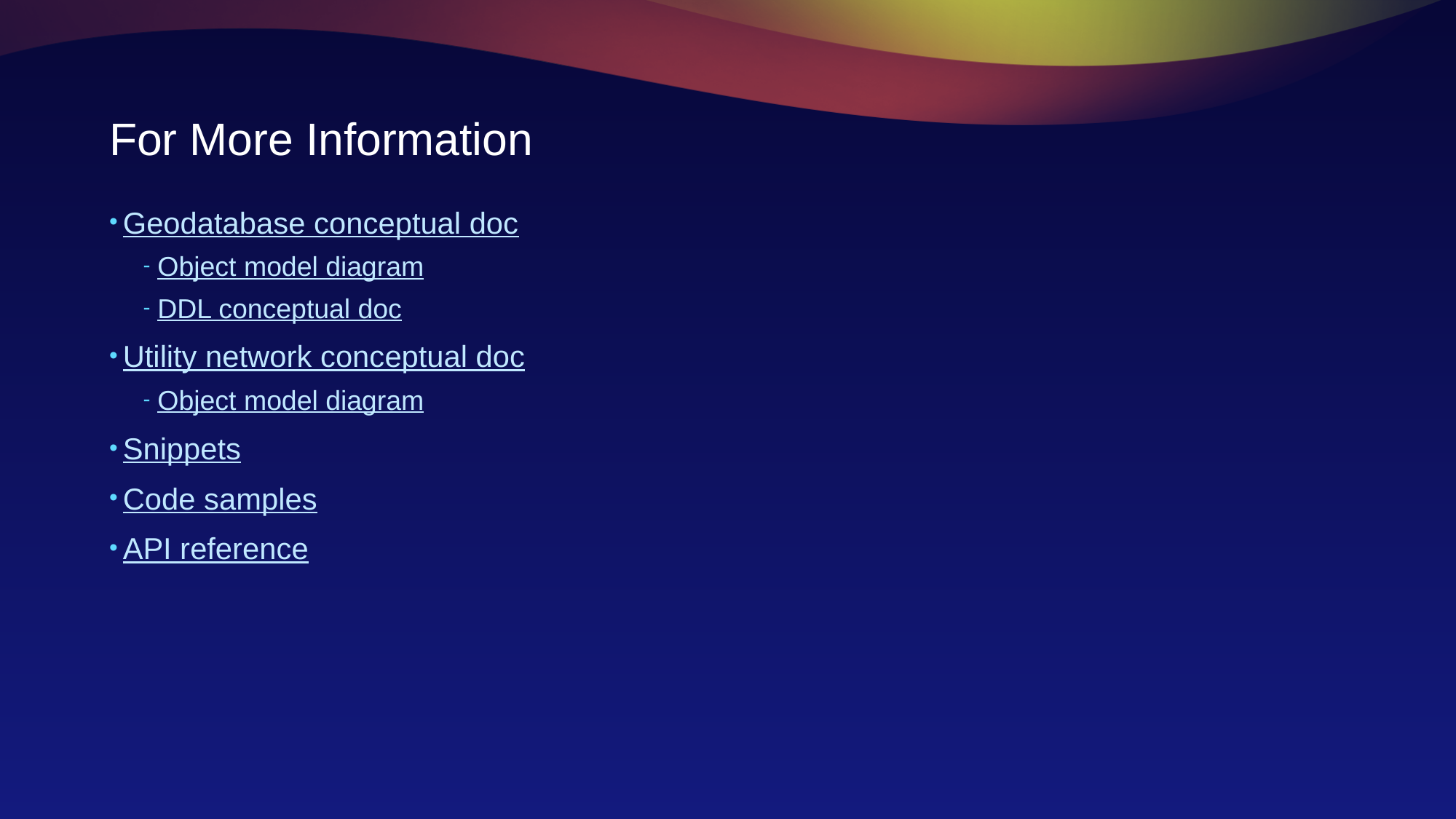

# For More Information
Geodatabase conceptual doc
Object model diagram
DDL conceptual doc
Utility network conceptual doc
Object model diagram
Snippets
Code samples
API reference